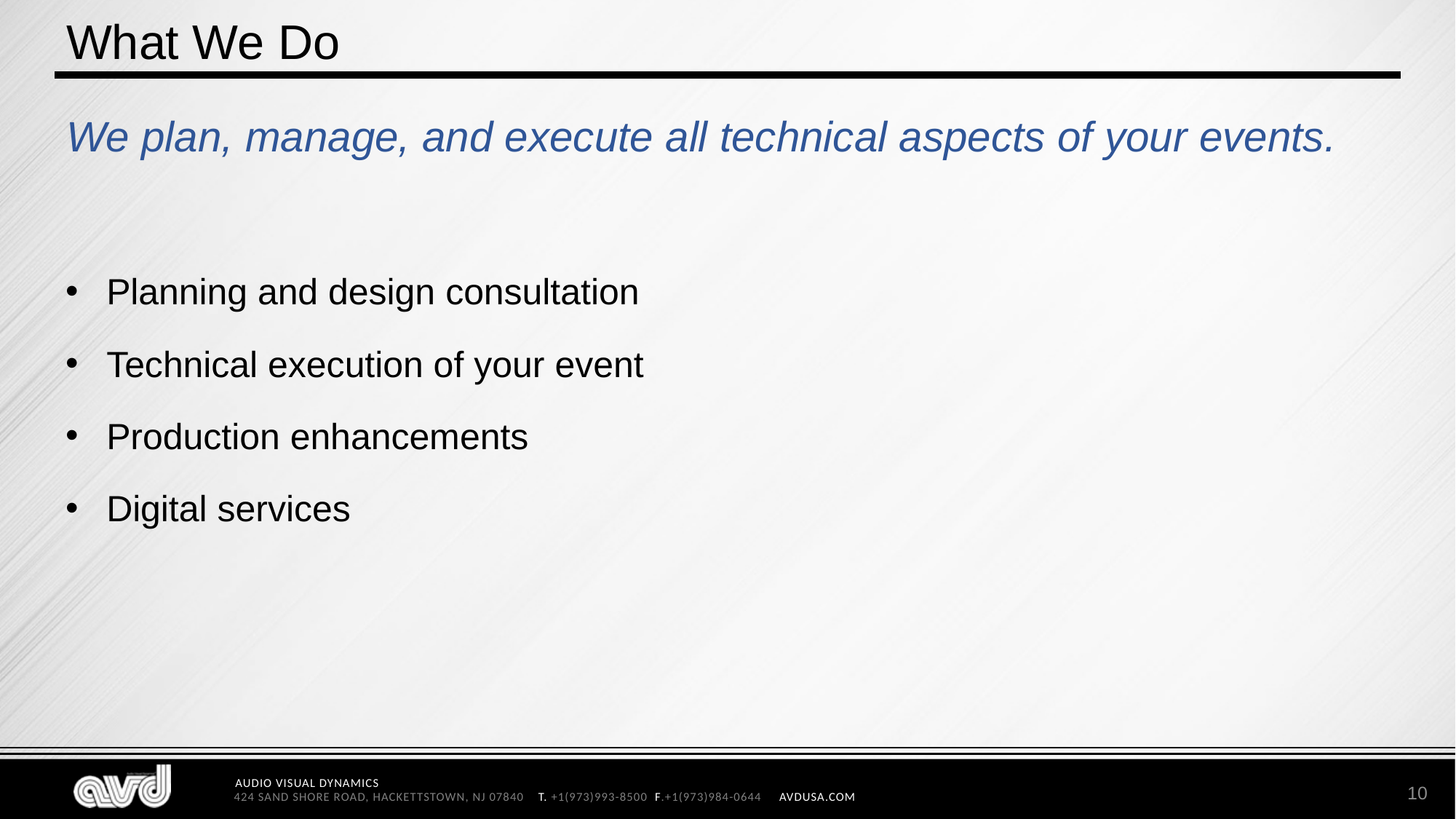

# What We Do
We plan, manage, and execute all technical aspects of your events.
Planning and design consultation
Technical execution of your event
Production enhancements
Digital services

10